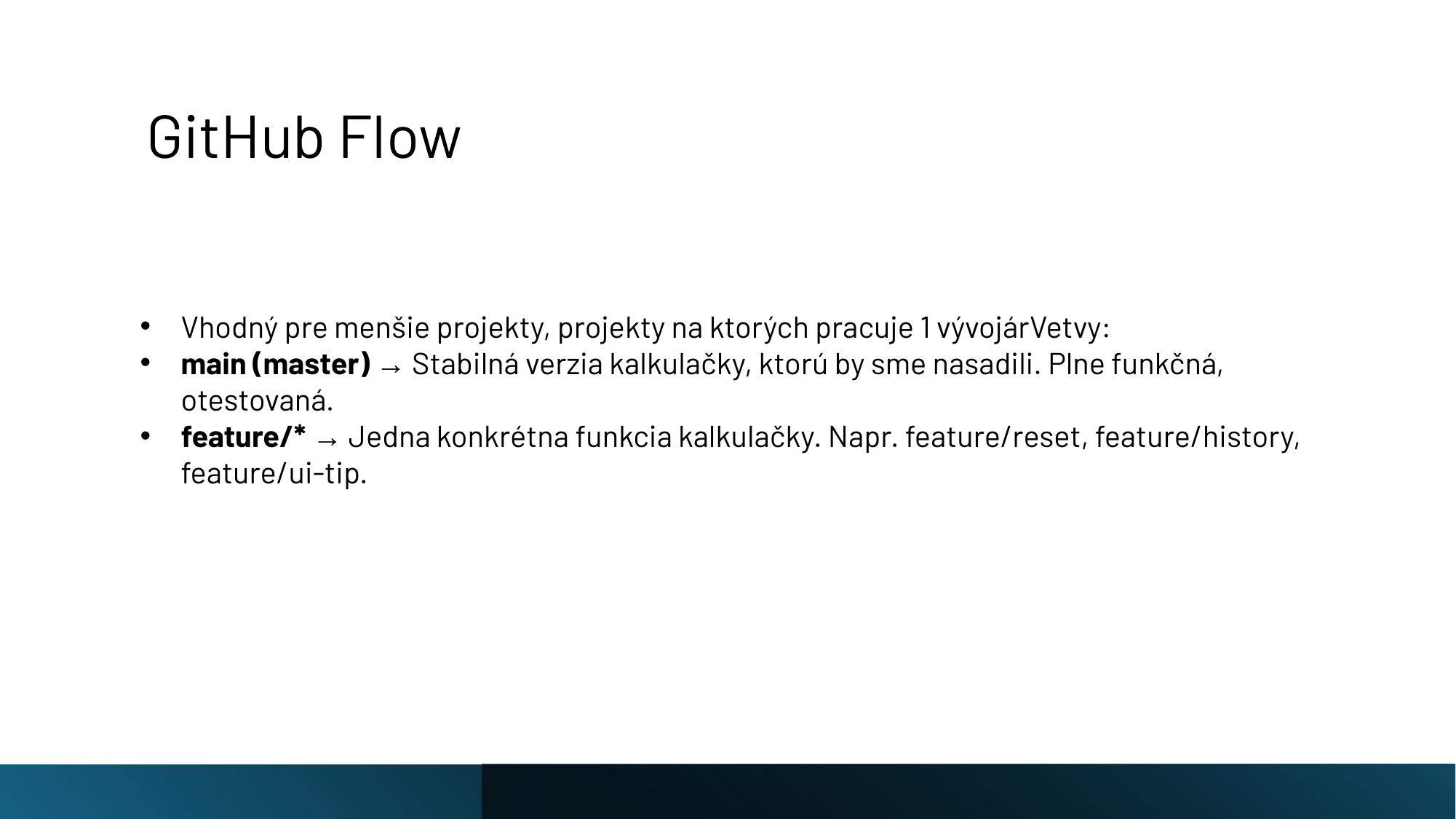

# GitHub Flow
Vhodný pre menšie projekty, projekty na ktorých pracuje 1 vývojárVetvy:
main (master) → Stabilná verzia kalkulačky, ktorú by sme nasadili. Plne funkčná, otestovaná.
feature/* → Jedna konkrétna funkcia kalkulačky. Napr. feature/reset, feature/history, feature/ui-tip.